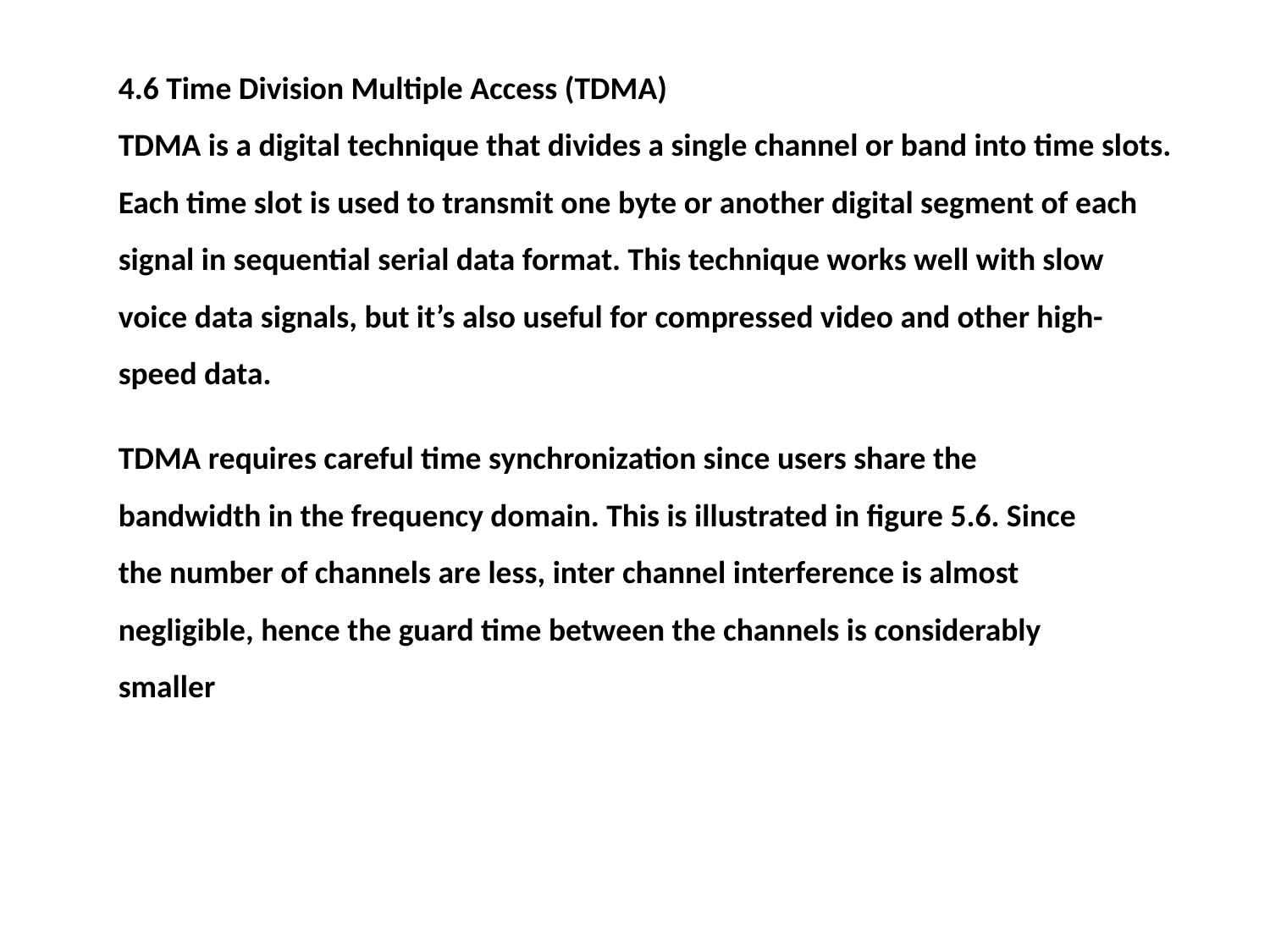

4.6 Time Division Multiple Access (TDMA)
TDMA is a digital technique that divides a single channel or band into time slots. Each time slot is used to transmit one byte or another digital segment of each signal in sequential serial data format. This technique works well with slow voice data signals, but it’s also useful for compressed video and other high-speed data.
TDMA requires careful time synchronization since users share the  bandwidth in the frequency domain. This is illustrated in figure 5.6. Since the number of channels are less, inter channel interference is almost negligible, hence the guard time between the channels is considerably smaller